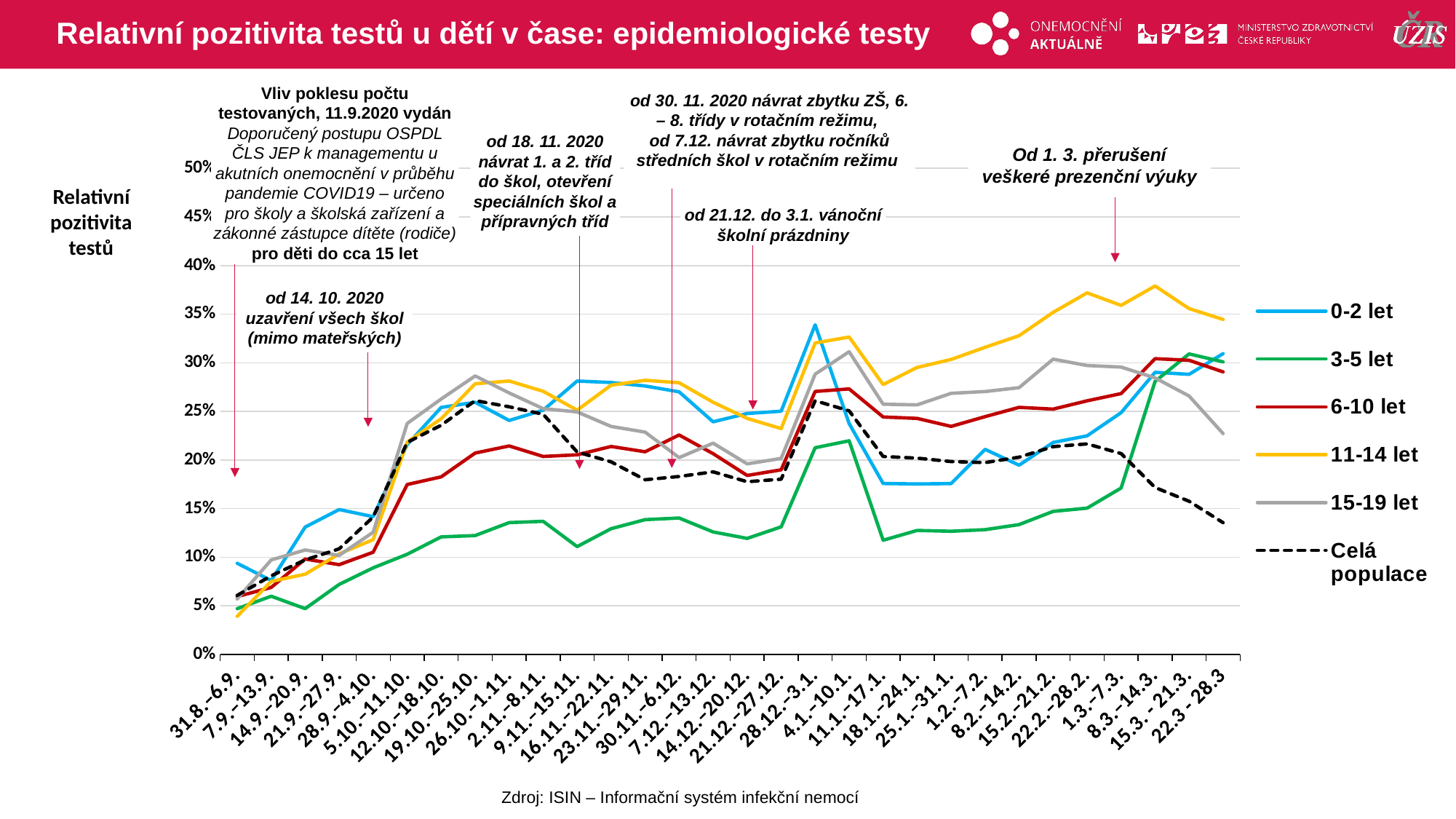

# Relativní pozitivita testů u dětí v čase: epidemiologické testy
Vliv poklesu počtu testovaných, 11.9.2020 vydán Doporučený postupu OSPDL ČLS JEP k managementu u akutních onemocnění v průběhu pandemie COVID19 – určeno pro školy a školská zařízení a zákonné zástupce dítěte (rodiče) pro děti do cca 15 let
od 30. 11. 2020 návrat zbytku ZŠ, 6. – 8. třídy v rotačním režimu,
od 7.12. návrat zbytku ročníků středních škol v rotačním režimu
od 18. 11. 2020 návrat 1. a 2. tříd do škol, otevření speciálních škol a přípravných tříd
Od 1. 3. přerušení veškeré prezenční výuky

### Chart

| Category | 0-2 let | 3-5 let | 6-10 let | 11-14 let | 15-19 let | Celá populace |
|---|---|---|---|---|---|---|
| 31.8.–6.9. | 0.09375 | 0.047058823529411764 | 0.05955334987593052 | 0.0392156862745098 | 0.05702364394993046 | 0.06073574940812238 |
| 7.9.–13.9. | 0.07602339181286549 | 0.059880239520958084 | 0.06889632107023412 | 0.07511430437622468 | 0.09718875502008033 | 0.08088964442555603 |
| 14.9.–20.9. | 0.13100436681222707 | 0.0471253534401508 | 0.09813936519518424 | 0.08254963427377221 | 0.107424206254476 | 0.09727422003284072 |
| 21.9.–27.9. | 0.14901960784313725 | 0.07202216066481995 | 0.09234385493619879 | 0.10344827586206896 | 0.101875 | 0.10859873539438795 |
| 28.9.–4.10. | 0.1417004048582996 | 0.08907741251325557 | 0.10513347022587269 | 0.11808809746954077 | 0.12568140520896426 | 0.14133949191685913 |
| 5.10.–11.10. | 0.2158273381294964 | 0.10304287690179806 | 0.17475035663338087 | 0.21844882973841212 | 0.23759015697921085 | 0.2181682156936092 |
| 12.10.–18.10. | 0.2540983606557377 | 0.12089971883786317 | 0.18262068965517242 | 0.24251497005988024 | 0.2627765064836003 | 0.23577307726347466 |
| 19.10.–25.10. | 0.2593984962406015 | 0.12227656736327257 | 0.2071611253196931 | 0.2784732824427481 | 0.28648190045248867 | 0.26111535047420303 |
| 26.10.–1.11. | 0.24070631970260223 | 0.13559322033898305 | 0.2144638403990025 | 0.2813031161473088 | 0.26897069872276486 | 0.2547413342883149 |
| 2.11.–8.11. | 0.25125125125125125 | 0.13690999706830842 | 0.2036697247706422 | 0.2707082833133253 | 0.25287356321839083 | 0.2471247657814822 |
| 9.11.–15.11. | 0.28125 | 0.11090742438130156 | 0.20536013400335007 | 0.251252408477842 | 0.24947209653092006 | 0.2082899628252788 |
| 16.11.–22.11. | 0.2797319932998325 | 0.12935323383084577 | 0.21394125383603682 | 0.2770127118644068 | 0.2345679012345679 | 0.19809873558943844 |
| 23.11.–29.11. | 0.27617328519855594 | 0.1386214863303812 | 0.20849588209796271 | 0.2819843342036554 | 0.22871883061049011 | 0.17965398246595785 |
| 30.11.–6.12. | 0.2701612903225806 | 0.1403002309468822 | 0.22576224734498115 | 0.2795031055900621 | 0.20248736883015936 | 0.1830262885530946 |
| 7.12.–13.12. | 0.23932472691161866 | 0.1259946949602122 | 0.20654911838790932 | 0.2594392523364486 | 0.21734137238013207 | 0.1878131620540068 |
| 14.12.–20.12. | 0.24785658612626657 | 0.11935535343864688 | 0.18410596026490067 | 0.24281718789727944 | 0.1960388035569927 | 0.17762246648452887 |
| 21.12.–27.12. | 0.25021720243266726 | 0.13121399615959037 | 0.18988218988218988 | 0.23234791106767652 | 0.20163020163020162 | 0.18024028493966296 |
| 28.12.–3.1. | 0.3390804597701149 | 0.21267252195734002 | 0.27054855316882653 | 0.3203779257032424 | 0.28832906908088957 | 0.2609690460101244 |
| 4.1.–10.1. | 0.23752711496746204 | 0.21978851963746224 | 0.27312710746224894 | 0.32650073206442165 | 0.3113956881180094 | 0.2506138679176134 |
| 11.1.–17.1. | 0.17581863979848866 | 0.11747343565525384 | 0.24427480916030533 | 0.2776280323450135 | 0.25740944017563117 | 0.2036381213562064 |
| 18.1.–24.1. | 0.175321049692909 | 0.12755983222304465 | 0.24279835390946503 | 0.29520943064961125 | 0.2567625590382138 | 0.20197533619775682 |
| 25.1.–31.1. | 0.17574786324786323 | 0.1266852909024657 | 0.23458165112070165 | 0.30343607882769075 | 0.26858945470932855 | 0.19840556319797228 |
| 1.2.–7.2. | 0.210984230560087 | 0.12835249042145594 | 0.2446351931330472 | 0.3159434422233057 | 0.2704334699158939 | 0.19736909664102853 |
| 8.2.–14.2. | 0.19470404984423675 | 0.13355420998514794 | 0.25419165340839556 | 0.32790471560525036 | 0.274444675108989 | 0.20293593331407914 |
| 15.2.–21.2. | 0.21805494984736154 | 0.14714714714714713 | 0.2523620559334845 | 0.3518705763397371 | 0.30374649859943975 | 0.21374509317620094 |
| 22.2.–28.2. | 0.22491850778703368 | 0.15050732807215333 | 0.26090947017104715 | 0.37191872085276484 | 0.2971927814379834 | 0.21661164626277174 |
| 1.3.–7.3. | 0.24869927159209157 | 0.17115773777825113 | 0.2683134582623509 | 0.35906094227367746 | 0.29562812746905454 | 0.20665168356778274 |
| 8.3.–14.3. | 0.29020100502512564 | 0.2808865481676542 | 0.30423637344846194 | 0.3790008467400508 | 0.2844794220100632 | 0.17165865210352077 |
| 15.3. - 21.3. | 0.28815122176118024 | 0.3091382301908618 | 0.3025936599423631 | 0.3557347670250896 | 0.26586841766447794 | 0.15756840041086936 |
| 22.3 - 28.3 | 0.3094194961664841 | 0.30094372596994057 | 0.29066871048093507 | 0.3446210550564386 | 0.22718645057672654 | 0.13552622580865759 |
Relativní pozitivita testů
od 21.12. do 3.1. vánoční školní prázdniny
od 14. 10. 2020 uzavření všech škol (mimo mateřských)
Zdroj: ISIN – Informační systém infekční nemocí